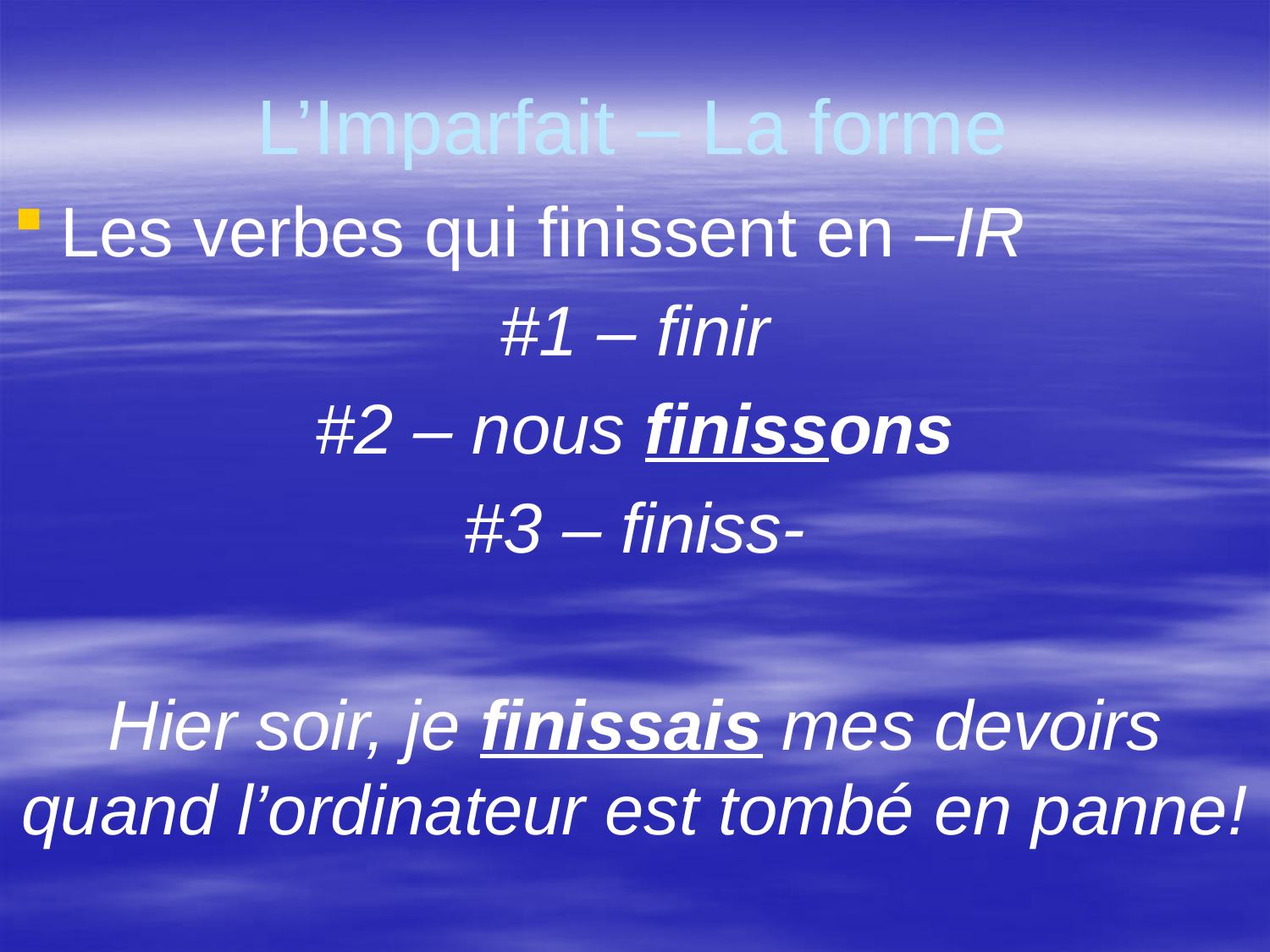

# L’Imparfait – La forme
Les verbes qui finissent en –IR
#1 – finir
#2 – nous finissons
#3 – finiss-

Hier soir, je finissais mes devoirs quand l’ordinateur est tombé en panne!